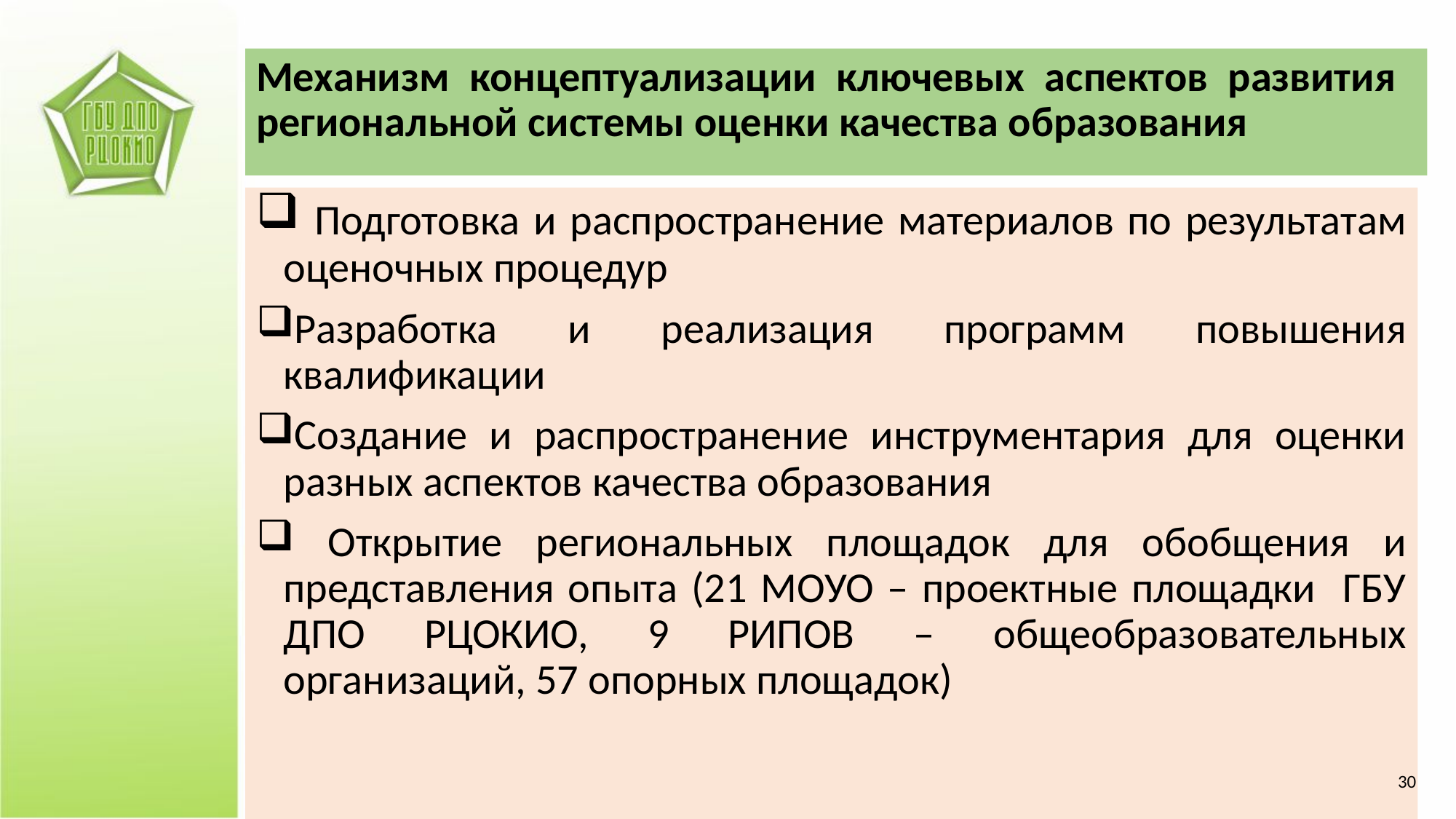

Механизм концептуализации ключевых аспектов развития  региональной системы оценки качества образования
 Подготовка и распространение материалов по результатам оценочных процедур
Разработка и реализация программ повышения квалификации
Создание и распространение инструментария для оценки разных аспектов качества образования
 Открытие региональных площадок для обобщения и представления опыта (21 МОУО – проектные площадки  ГБУ ДПО РЦОКИО, 9 РИПОВ – общеобразовательных организаций, 57 опорных площадок)

30